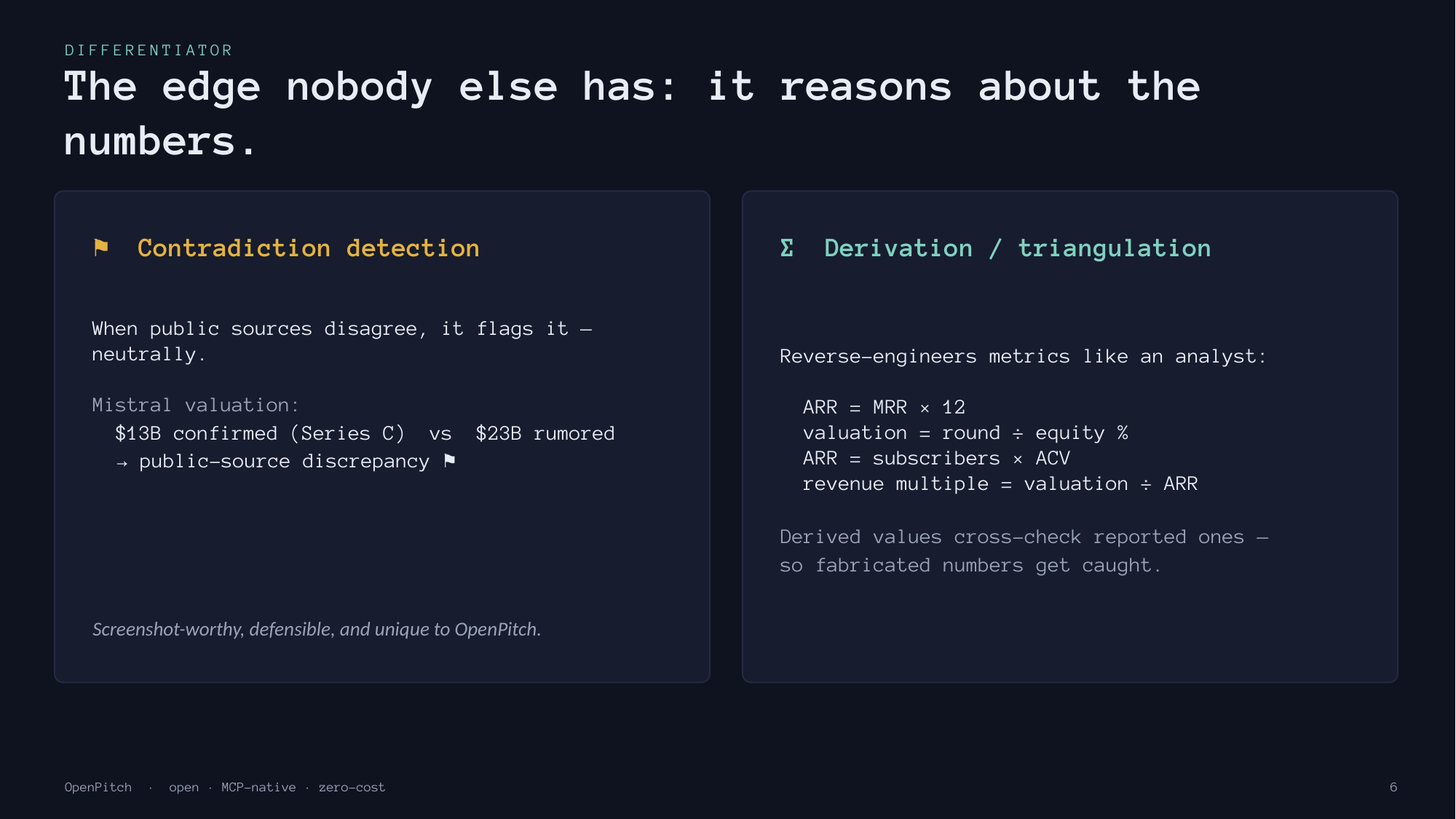

DIFFERENTIATOR
The edge nobody else has: it reasons about the numbers.

⚑  Contradiction detection
Σ  Derivation / triangulation
When public sources disagree, it flags it — neutrally.

Mistral valuation:
  $13B confirmed (Series C)  vs  $23B rumored
  → public-source discrepancy ⚑
Reverse-engineers metrics like an analyst:

  ARR = MRR × 12
  valuation = round ÷ equity %
  ARR = subscribers × ACV
  revenue multiple = valuation ÷ ARR

Derived values cross-check reported ones —
so fabricated numbers get caught.
Screenshot-worthy, defensible, and unique to OpenPitch.
OpenPitch  ·  open · MCP-native · zero-cost
6